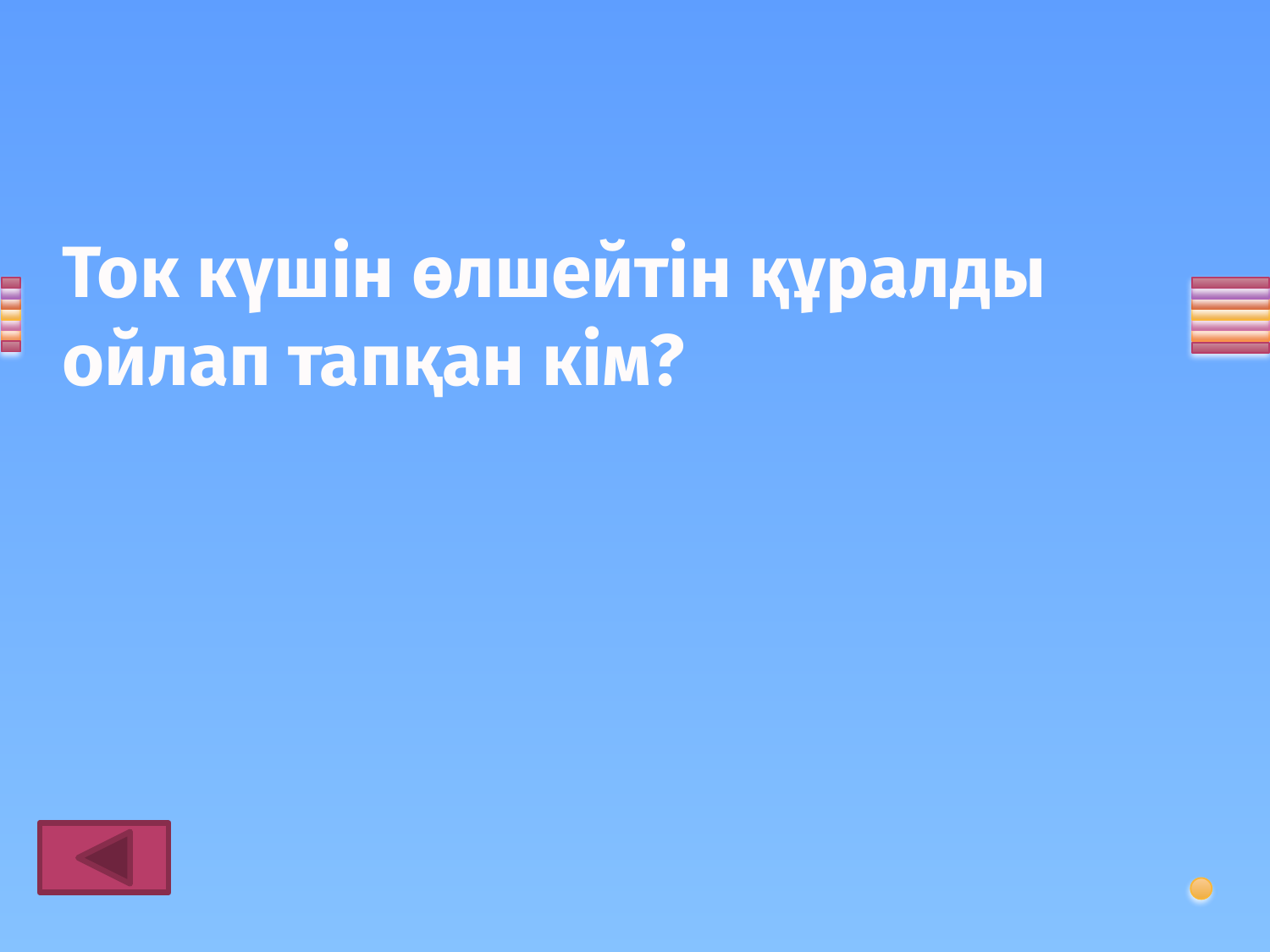

# Ток күшін өлшейтін құралды ойлап тапқан кім?